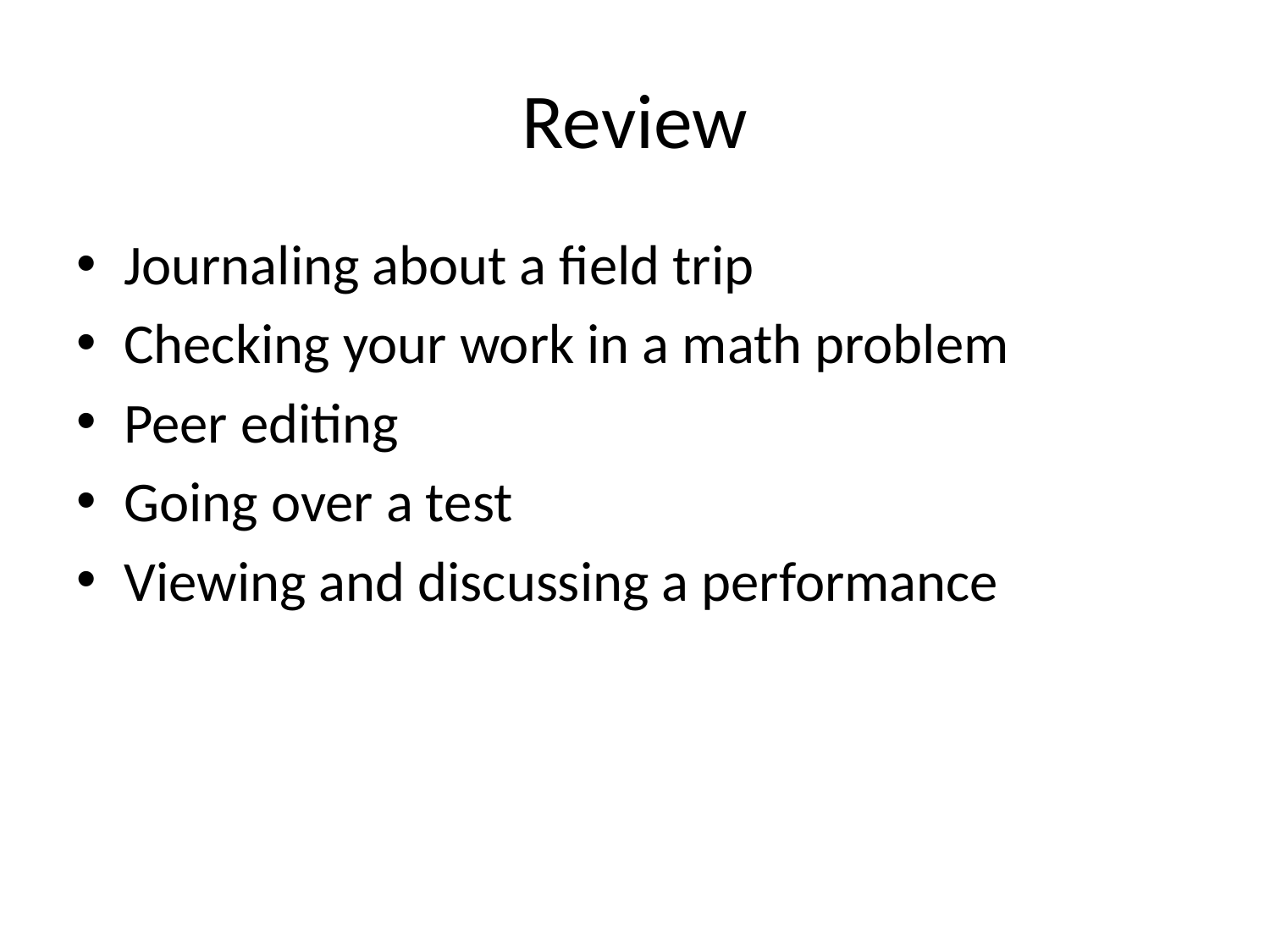

# Review
Journaling about a field trip
Checking your work in a math problem
Peer editing
Going over a test
Viewing and discussing a performance